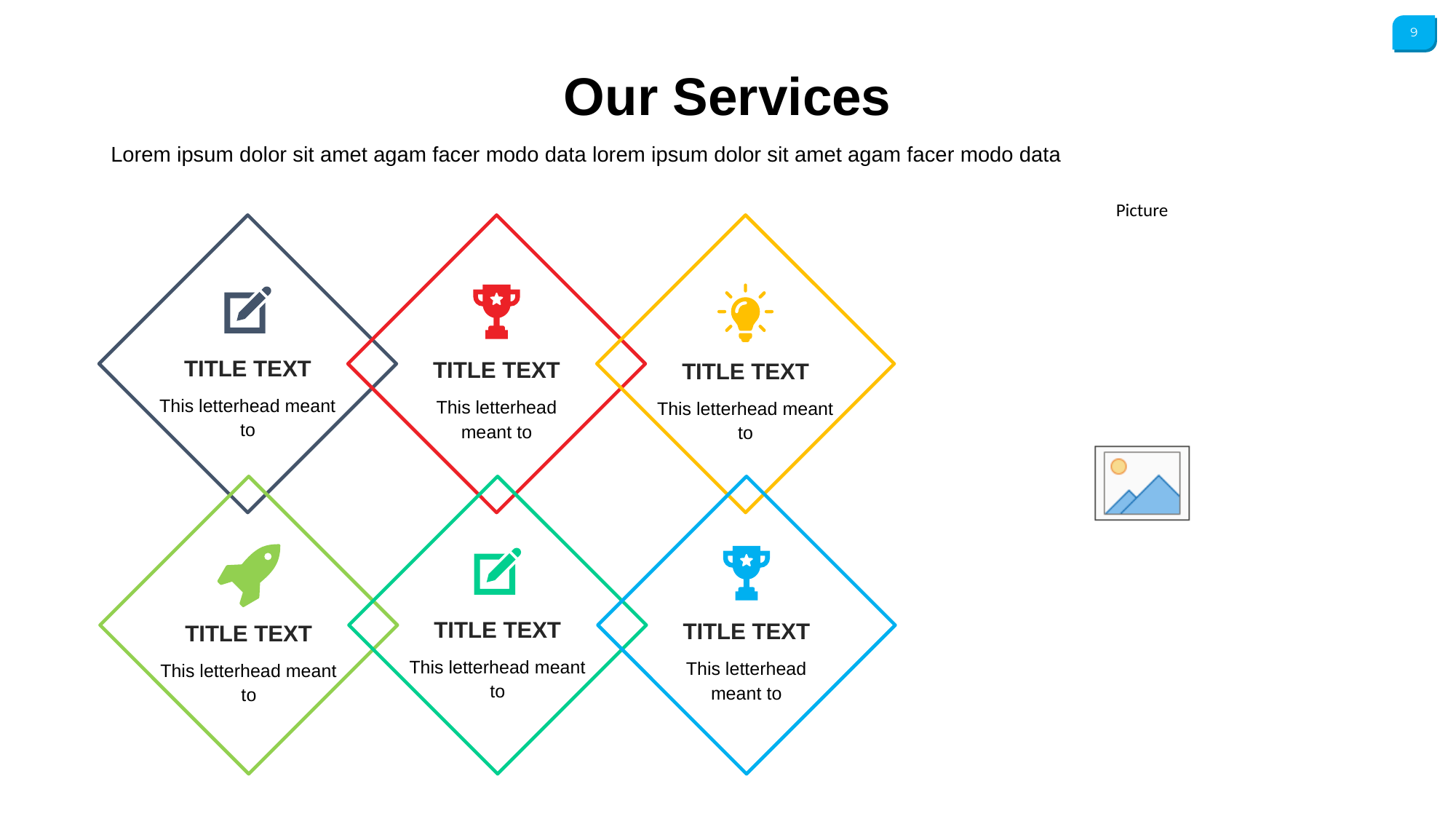

Our Services
Lorem ipsum dolor sit amet agam facer modo data lorem ipsum dolor sit amet agam facer modo data

TITLE TEXT
This letterhead meant to

TITLE TEXT
This letterhead meant to

TITLE TEXT
This letterhead meant to

TITLE TEXT
This letterhead meant to

TITLE TEXT
This letterhead meant to

TITLE TEXT
This letterhead meant to